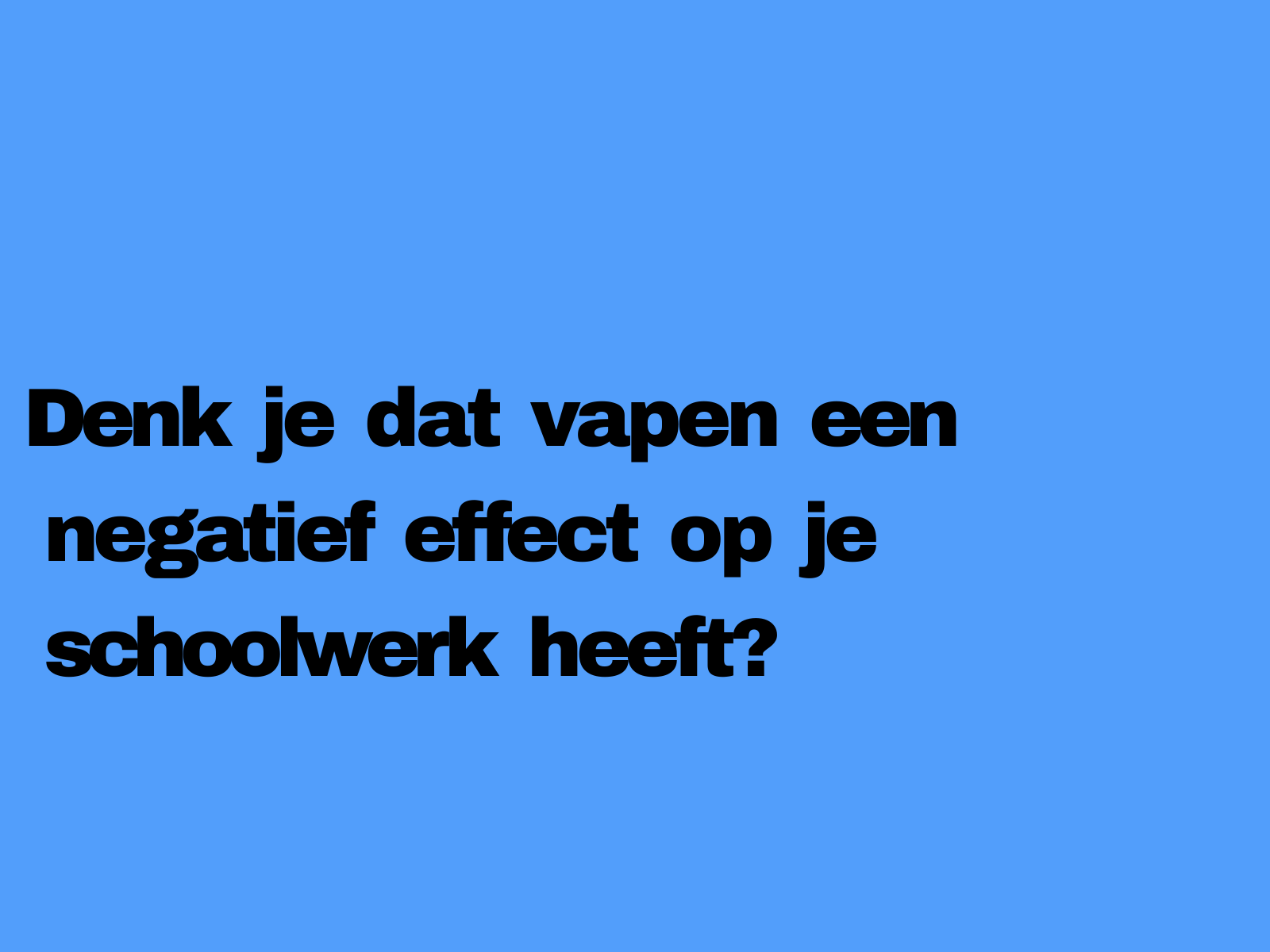

# Denk je dat vapen een negatief effect op je schoolwerk heeft?